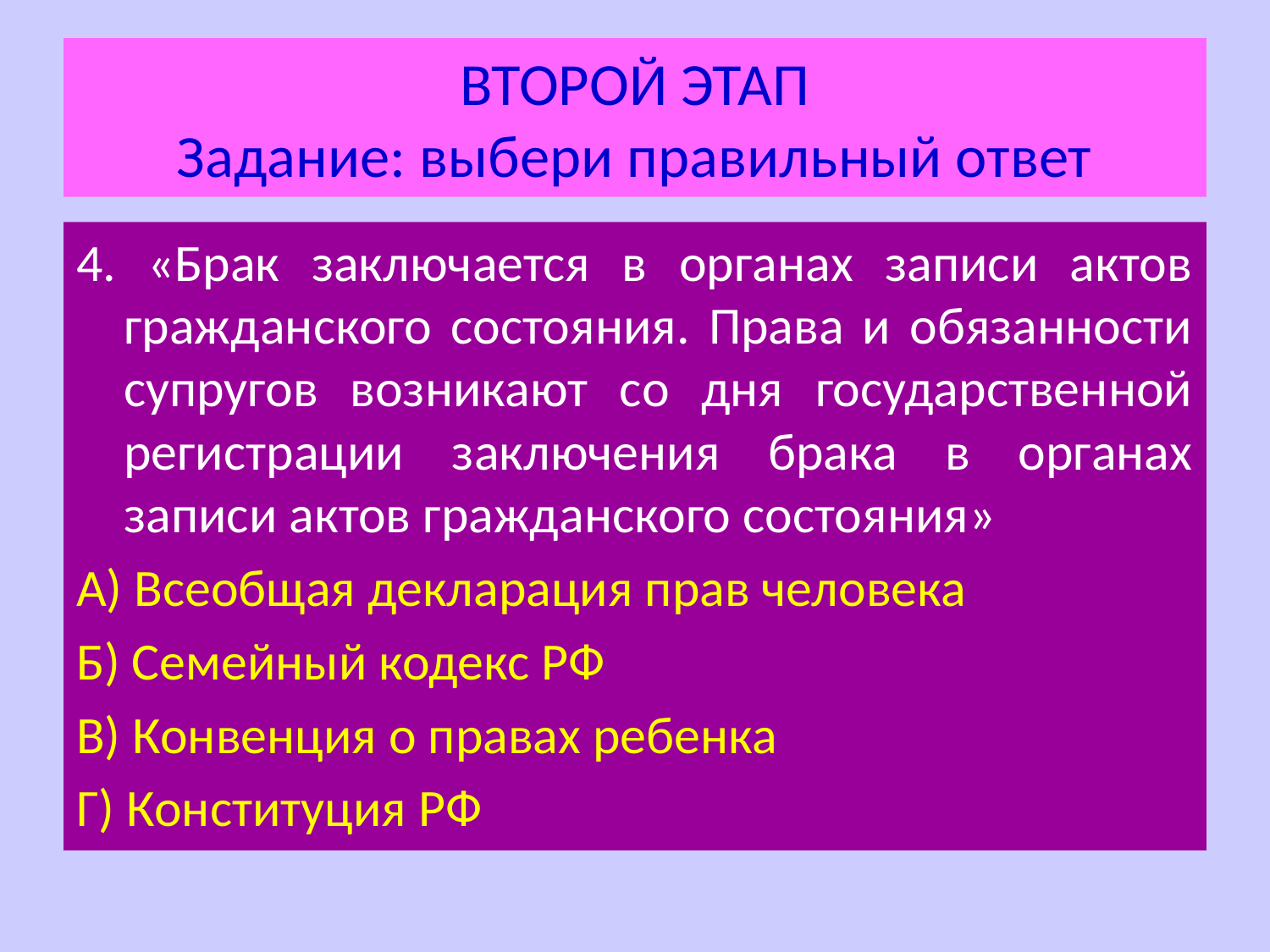

# ВТОРОЙ ЭТАП Задание: выбери правильный ответ
4. «Брак заключается в органах записи актов гражданского состояния. Права и обязанности супругов возникают со дня государственной регистрации заключения брака в органах записи актов гражданского состояния»
А) Всеобщая декларация прав человека
Б) Семейный кодекс РФ
В) Конвенция о правах ребенка
Г) Конституция РФ